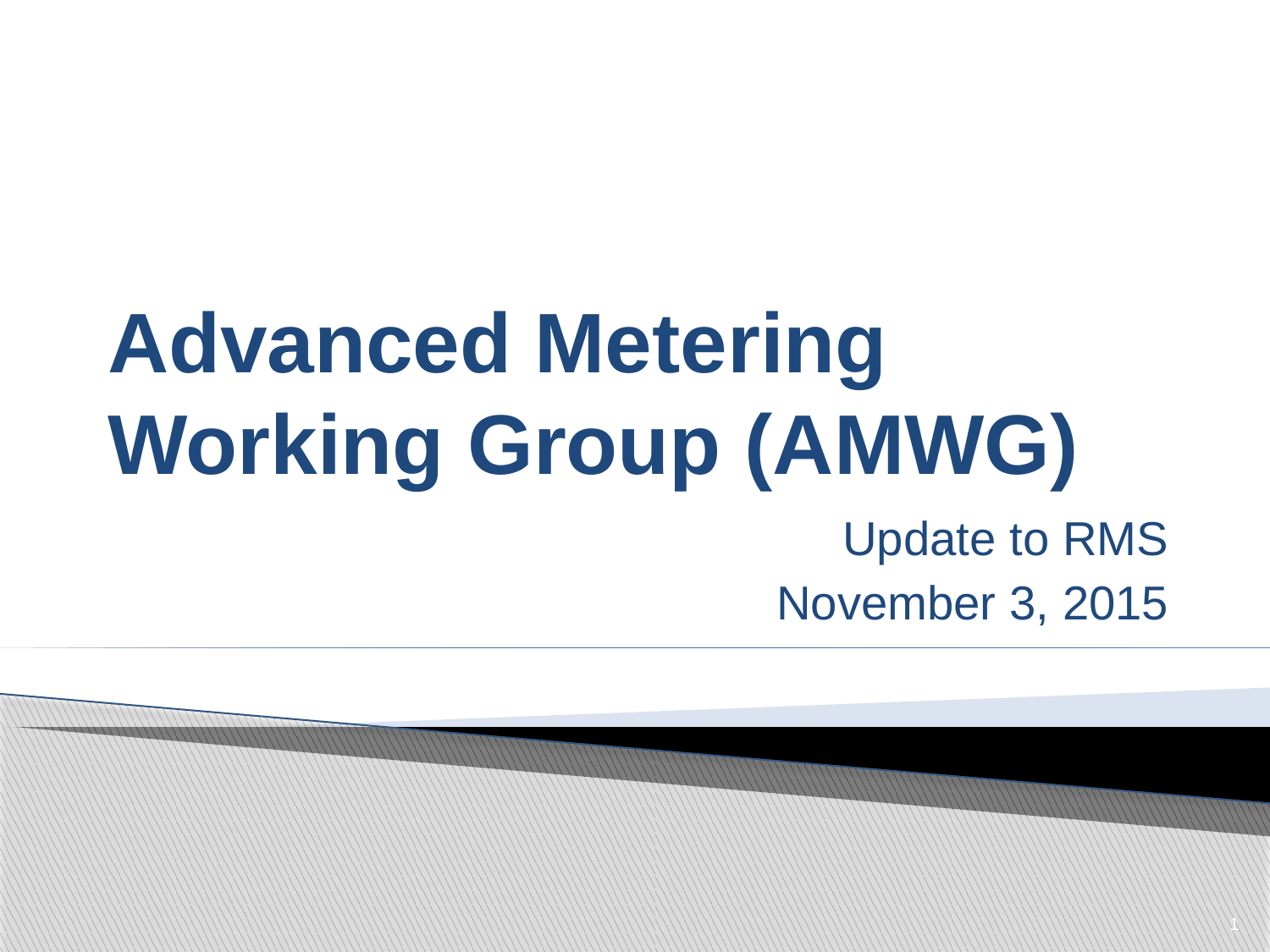

# Advanced Metering Working Group (AMWG)
Update to RMS
November 3, 2015
1